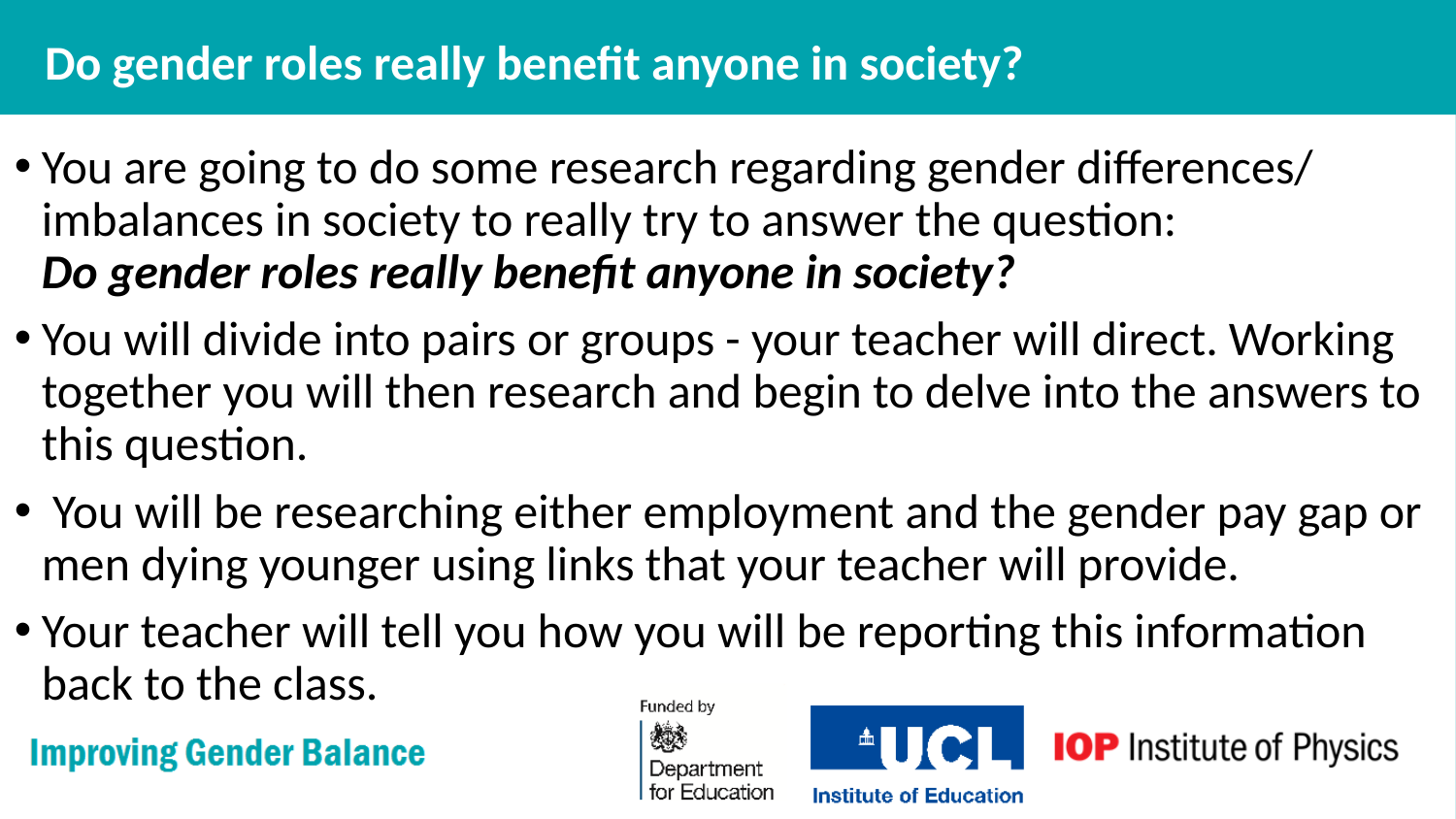

# Do gender roles really benefit anyone in society?
You are going to do some research regarding gender differences/ imbalances in society to really try to answer the question:
Do gender roles really benefit anyone in society?
You will divide into pairs or groups - your teacher will direct. Working together you will then research and begin to delve into the answers to this question.
 You will be researching either employment and the gender pay gap or men dying younger using links that your teacher will provide.
Your teacher will tell you how you will be reporting this information back to the class.